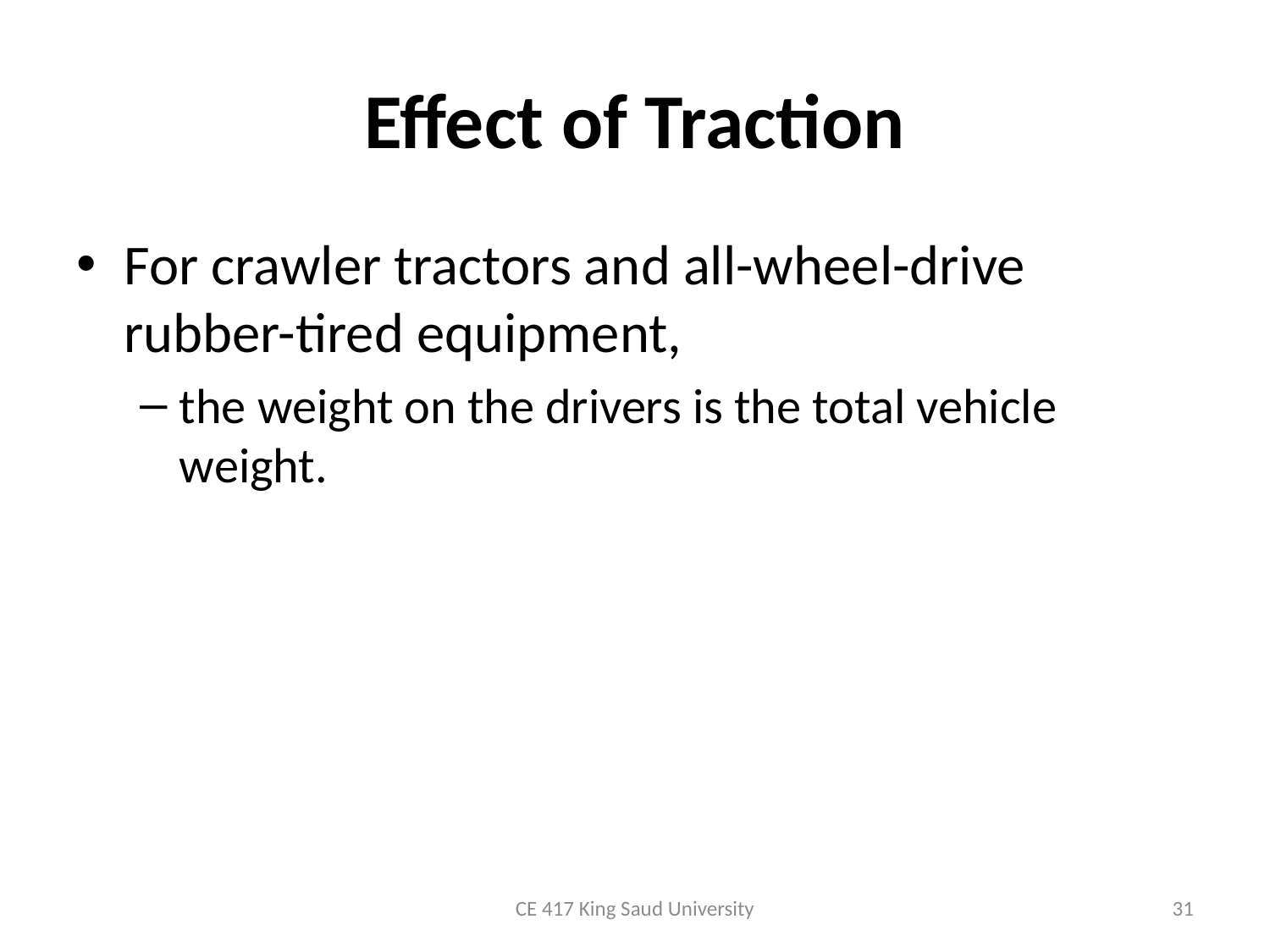

# Effect of Traction
For crawler tractors and all-wheel-drive rubber-tired equipment,
the weight on the drivers is the total vehicle weight.
CE 417 King Saud University
31